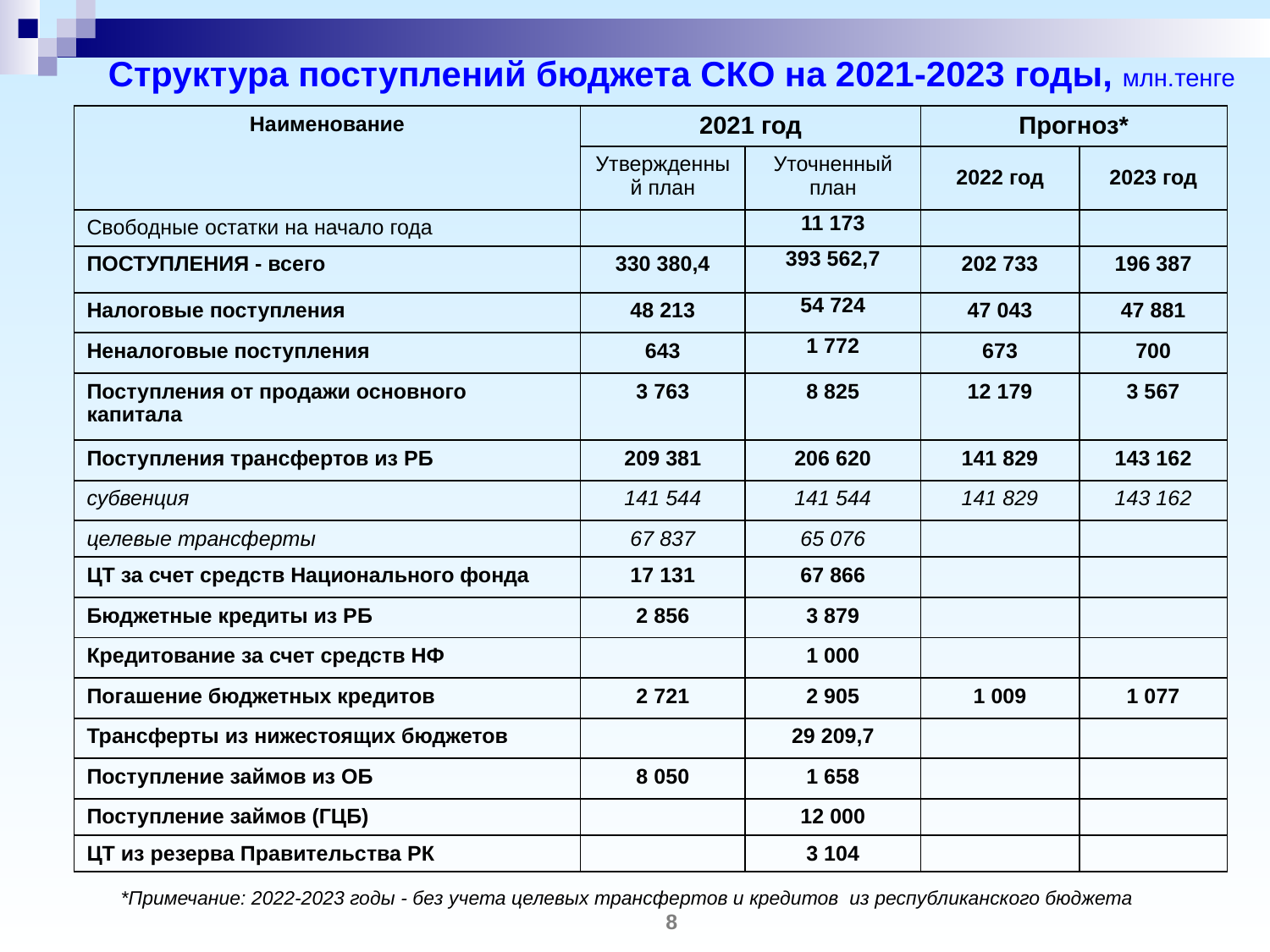

# Структура поступлений бюджета СКО на 2021-2023 годы, млн.тенге
| Наименование | 2021 год |  | Прогноз\* |  |
| --- | --- | --- | --- | --- |
|  | Утвержденный план | Уточненный план | 2022 год | 2023 год |
| Свободные остатки на начало года |  | 11 173 |  |  |
| ПОСТУПЛЕНИЯ - всего | 330 380,4 | 393 562,7 | 202 733 | 196 387 |
| Налоговые поступления | 48 213 | 54 724 | 47 043 | 47 881 |
| Неналоговые поступления | 643 | 1 772 | 673 | 700 |
| Поступления от продажи основного капитала | 3 763 | 8 825 | 12 179 | 3 567 |
| Поступления трансфертов из РБ | 209 381 | 206 620 | 141 829 | 143 162 |
| субвенция | 141 544 | 141 544 | 141 829 | 143 162 |
| целевые трансферты | 67 837 | 65 076 |  |  |
| ЦТ за счет средств Национального фонда | 17 131 | 67 866 |  |  |
| Бюджетные кредиты из РБ | 2 856 | 3 879 |  |  |
| Кредитование за счет средств НФ |  | 1 000 |  |  |
| Погашение бюджетных кредитов | 2 721 | 2 905 | 1 009 | 1 077 |
| Трансферты из нижестоящих бюджетов |  | 29 209,7 |  |  |
| Поступление займов из ОБ | 8 050 | 1 658 |  |  |
| Поступление займов (ГЦБ) |  | 12 000 |  |  |
| ЦТ из резерва Правительства РК |  | 3 104 |  |  |
*Примечание: 2022-2023 годы - без учета целевых трансфертов и кредитов  из республиканского бюджета
8